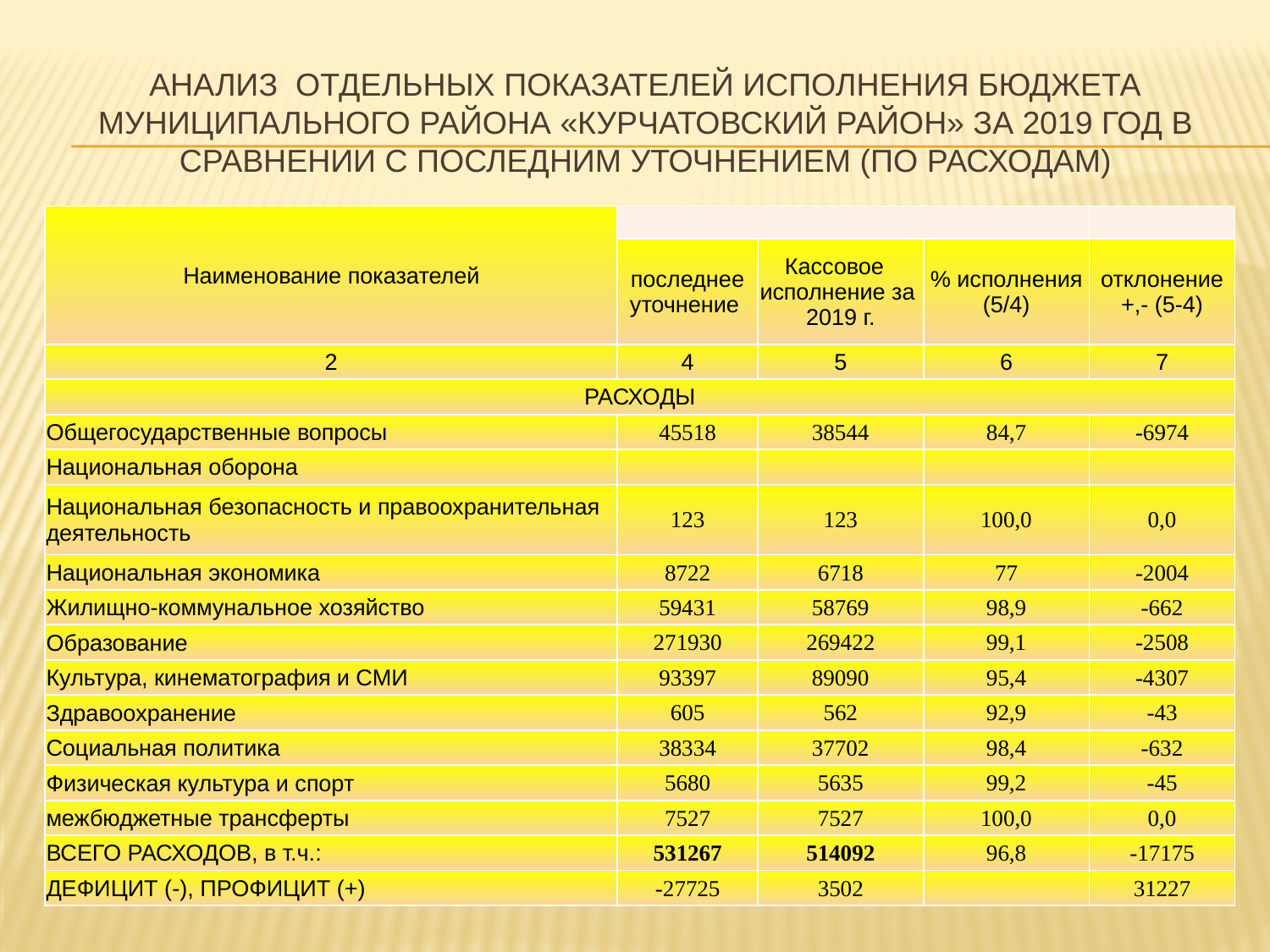

# Анализ  отдельных показателей исполнения бюджета муниципального района «Курчатовский район» за 2019 год в сравнении с последним уточнением (по расходам)
| Наименование показателей |  |  |  |  |
| --- | --- | --- | --- | --- |
|  | последнее уточнение | Кассовое исполнение за 2019 г. | % исполнения (5/4) | отклонение +,- (5-4) |
| 2 | 4 | 5 | 6 | 7 |
| РАСХОДЫ |  |  |  |  |
| Общегосударственные вопросы | 45518 | 38544 | 84,7 | -6974 |
| Национальная оборона |  |  |  |  |
| Национальная безопасность и правоохранительная деятельность | 123 | 123 | 100,0 | 0,0 |
| Национальная экономика | 8722 | 6718 | 77 | -2004 |
| Жилищно-коммунальное хозяйство | 59431 | 58769 | 98,9 | -662 |
| Образование | 271930 | 269422 | 99,1 | -2508 |
| Культура, кинематография и СМИ | 93397 | 89090 | 95,4 | -4307 |
| Здравоохранение | 605 | 562 | 92,9 | -43 |
| Социальная политика | 38334 | 37702 | 98,4 | -632 |
| Физическая культура и спорт | 5680 | 5635 | 99,2 | -45 |
| межбюджетные трансферты | 7527 | 7527 | 100,0 | 0,0 |
| ВСЕГО РАСХОДОВ, в т.ч.: | 531267 | 514092 | 96,8 | -17175 |
| ДЕФИЦИТ (-), ПРОФИЦИТ (+) | -27725 | 3502 |  | 31227 |